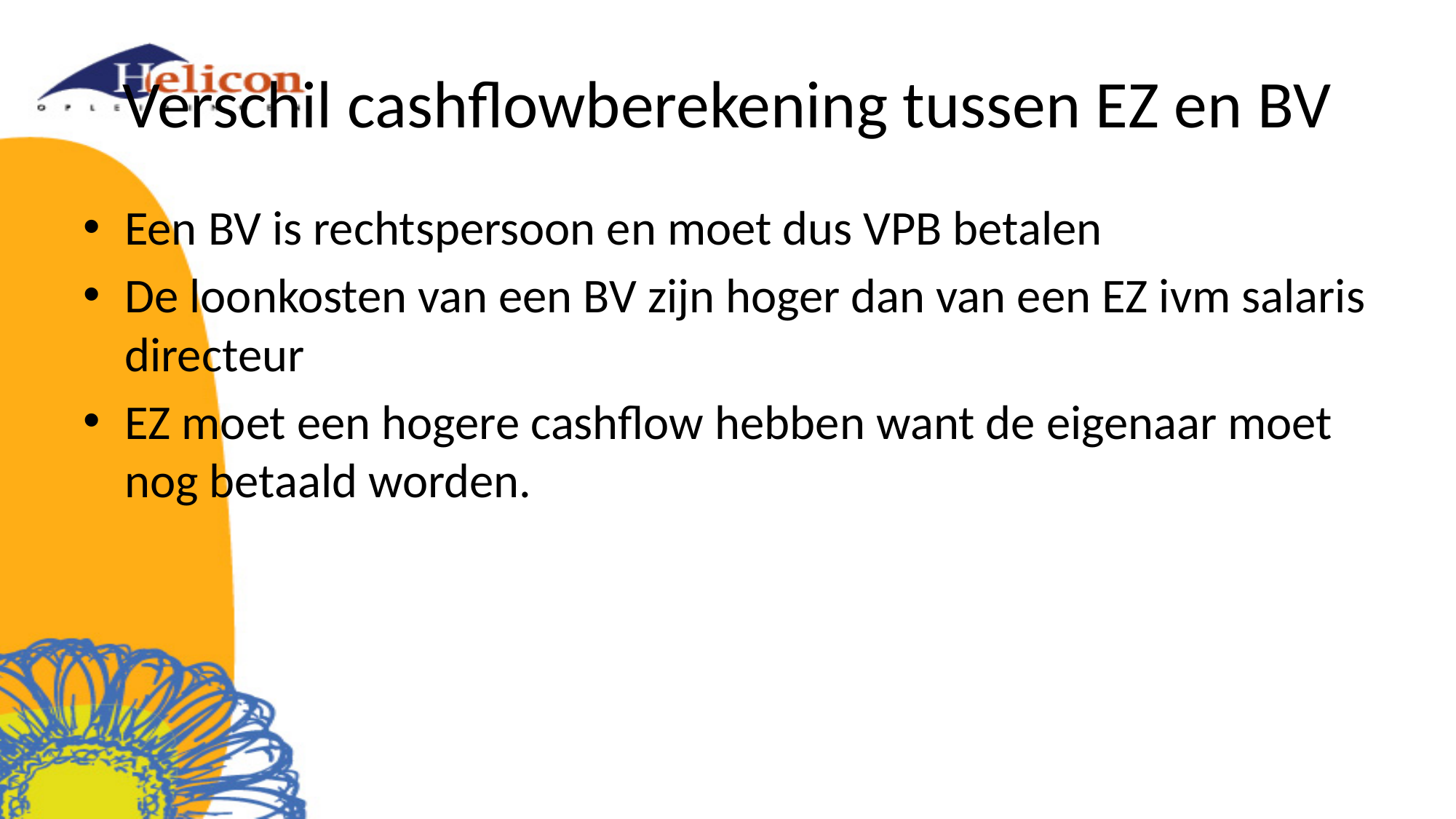

# Verschil cashflowberekening tussen EZ en BV
Een BV is rechtspersoon en moet dus VPB betalen
De loonkosten van een BV zijn hoger dan van een EZ ivm salaris directeur
EZ moet een hogere cashflow hebben want de eigenaar moet nog betaald worden.